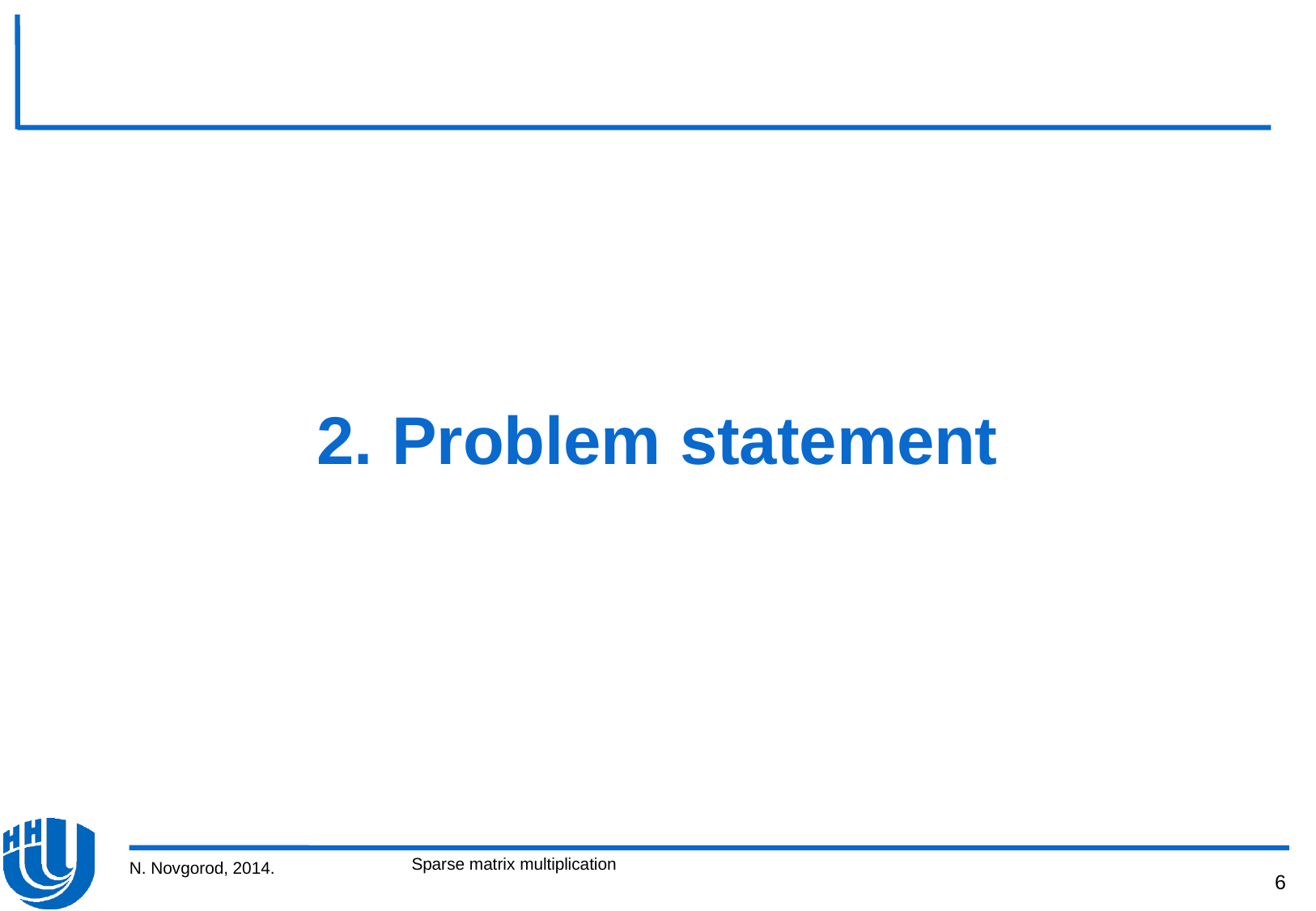

2. Problem statement
Sparse matrix multiplication
N. Novgorod, 2014.
6